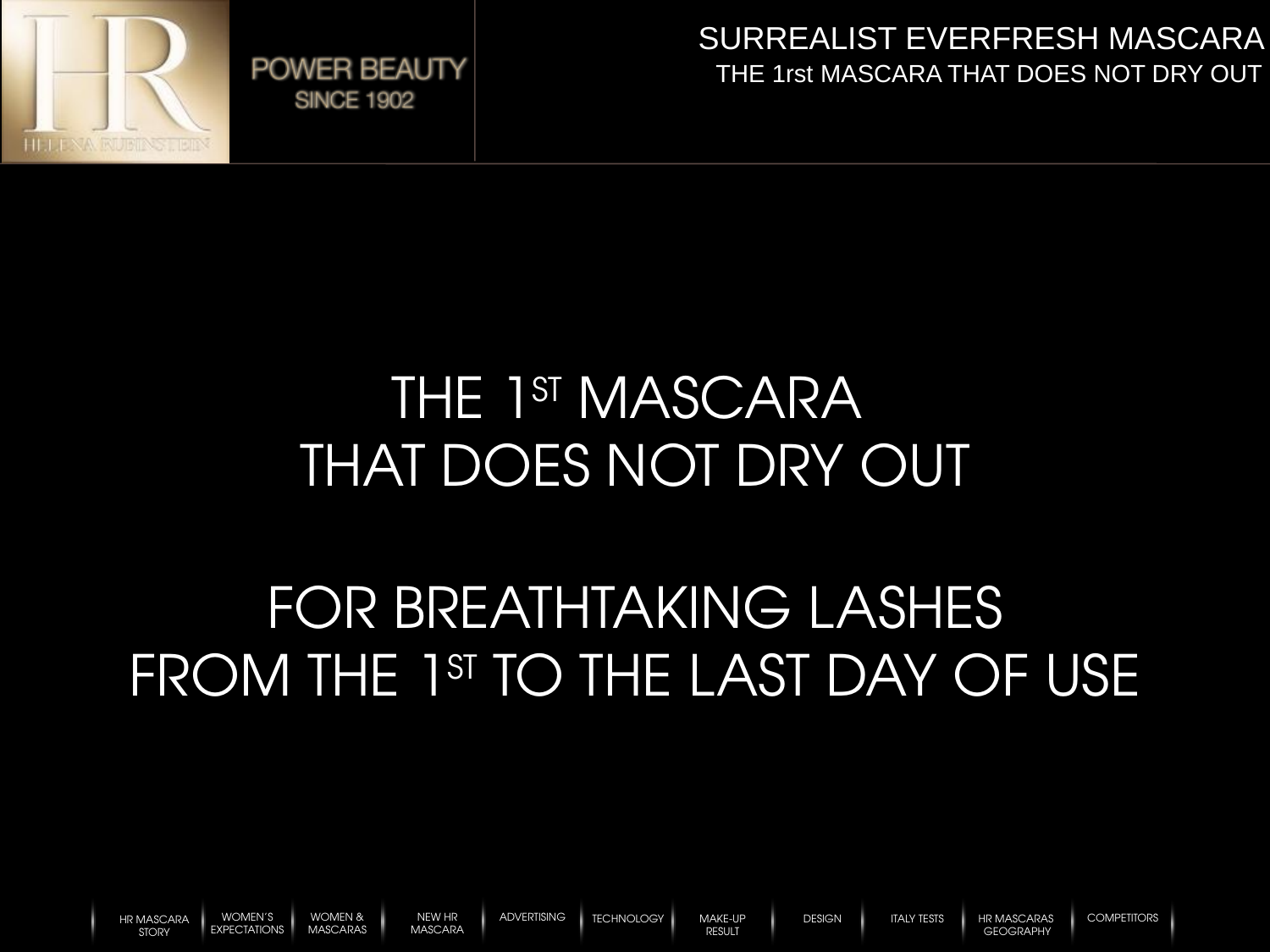

SURREALIST EVERFRESH MASCARA
THE 1rst MASCARA THAT DOES NOT DRY OUT
THE 1ST MASCARA
THAT DOES NOT DRY OUT
FOR BREATHTAKING LASHES
FROM THE 1ST TO THE LAST DAY OF USE